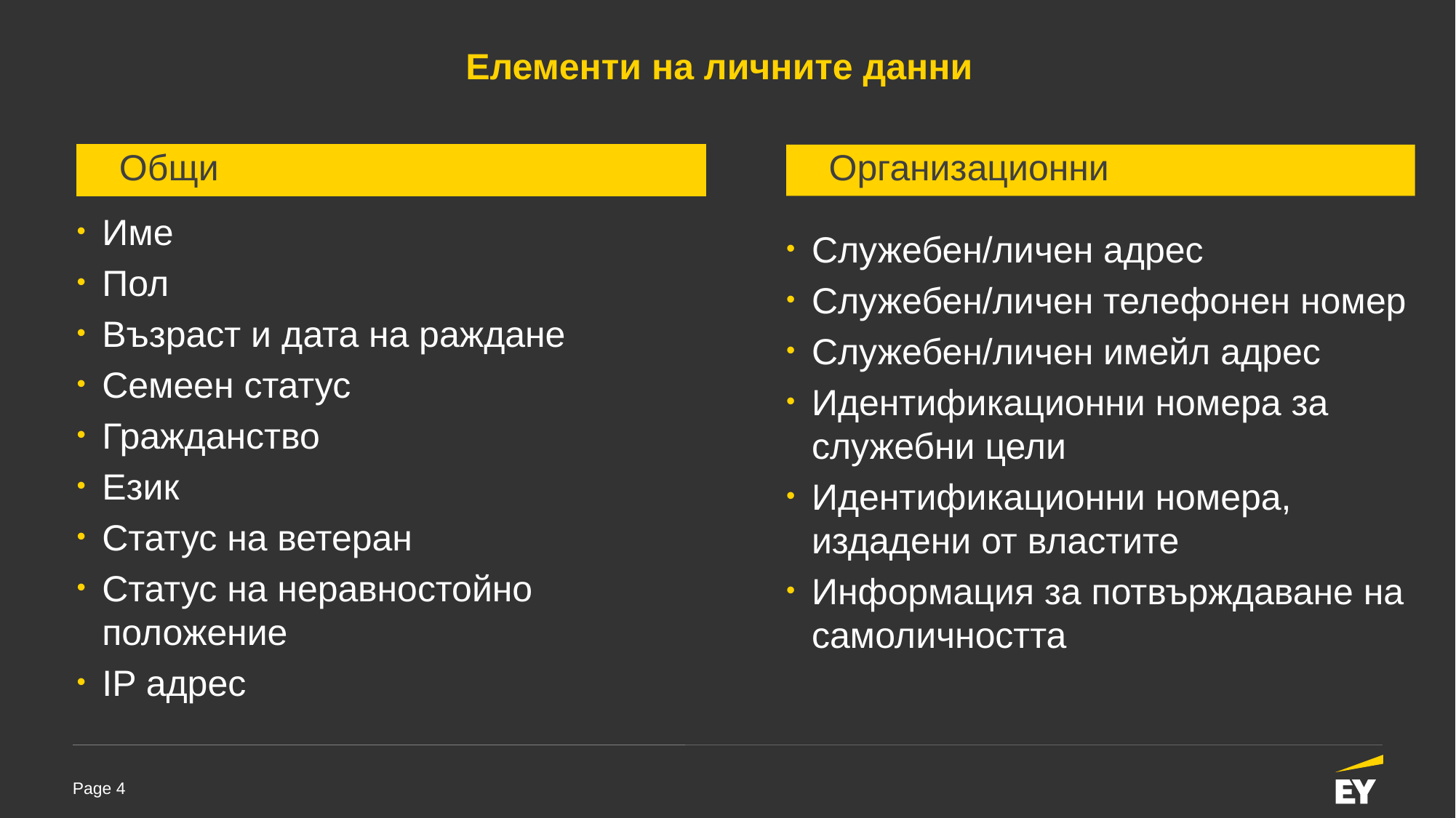

Елементи на личните данни
Организационни
Общи
Име
Пол
Възраст и дата на раждане
Семеен статус
Гражданство
Език
Статус на ветеран
Статус на неравностойно положение
IP адрес
Служебен/личен адрес
Служебен/личен телефонен номер
Служебен/личен имейл адрес
Идентификационни номера за служебни цели
Идентификационни номера, издадени от властите
Информация за потвърждаване на самоличността